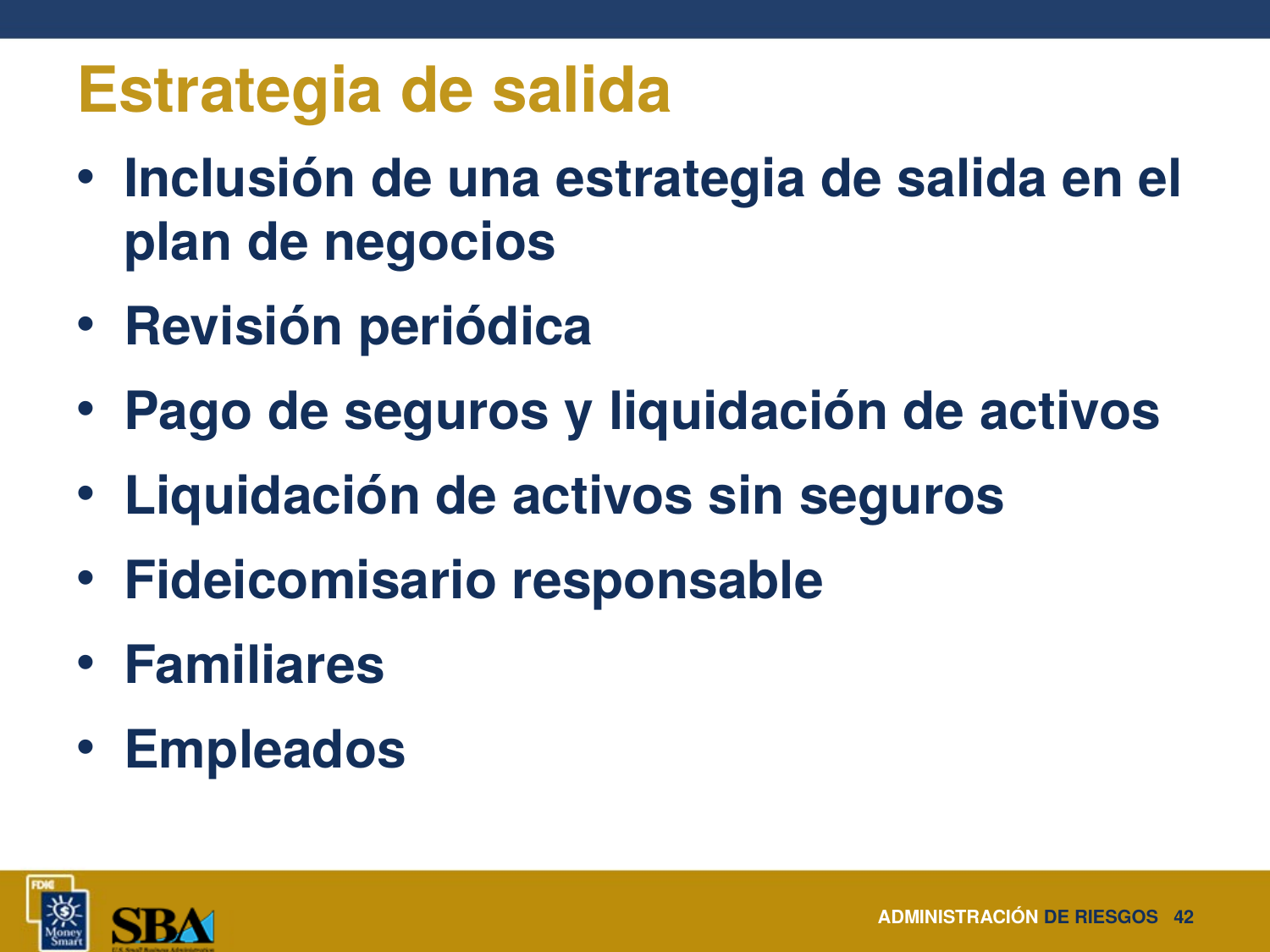

# Estrategia de salida
Inclusión de una estrategia de salida en el plan de negocios
Revisión periódica
Pago de seguros y liquidación de activos
Liquidación de activos sin seguros
Fideicomisario responsable
Familiares
Empleados